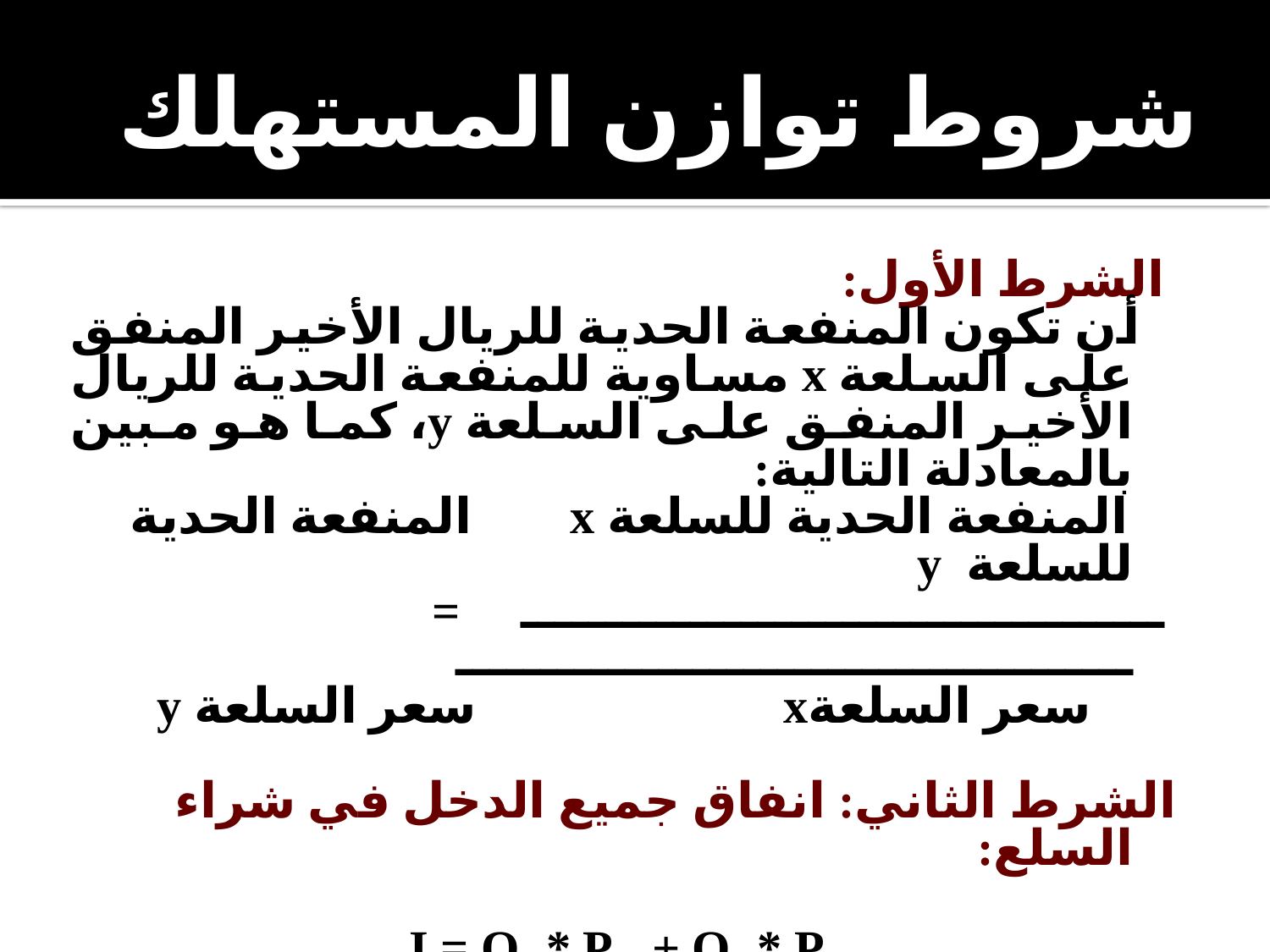

# شروط توازن المستهلك
 الشرط الأول:
   أن تكون المنفعة الحدية للريال الأخير المنفق على السلعة x مساوية للمنفعة الحدية للريال الأخير المنفق على السلعة y، كما هو مبين بالمعادلة التالية:
    المنفعة الحدية للسلعة x        المنفعة الحدية  للسلعة  y
 ــــــــــــــــــــــــــــــــــــــ     =  ــــــــــــــــــــــــــــــــــــــــ
       سعر السلعةx                         سعر السلعة y

الشرط الثاني: انفاق جميع الدخل في شراء السلع:

I = Qx * Px  + Qy * Py

حيث: Qx: كمية السلعة X، Qy: كمية السلعة Y